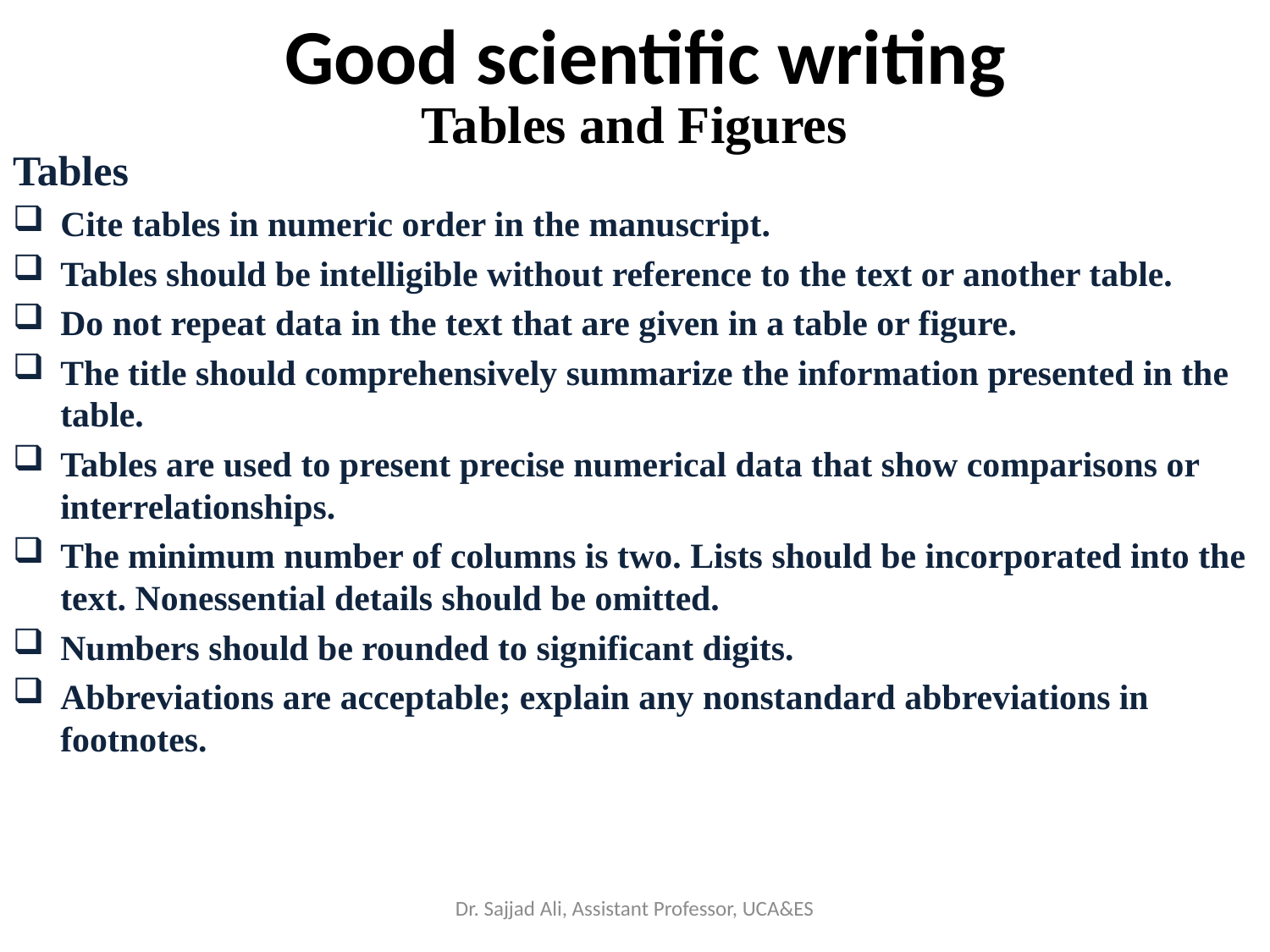

Good scientific writing
Tables and Figures
Tables
Cite tables in numeric order in the manuscript.
Tables should be intelligible without reference to the text or another table.
Do not repeat data in the text that are given in a table or figure.
The title should comprehensively summarize the information presented in the table.
Tables are used to present precise numerical data that show comparisons or interrelationships.
The minimum number of columns is two. Lists should be incorporated into the text. Nonessential details should be omitted.
Numbers should be rounded to significant digits.
Abbreviations are acceptable; explain any nonstandard abbreviations in footnotes.
Dr. Sajjad Ali, Assistant Professor, UCA&ES